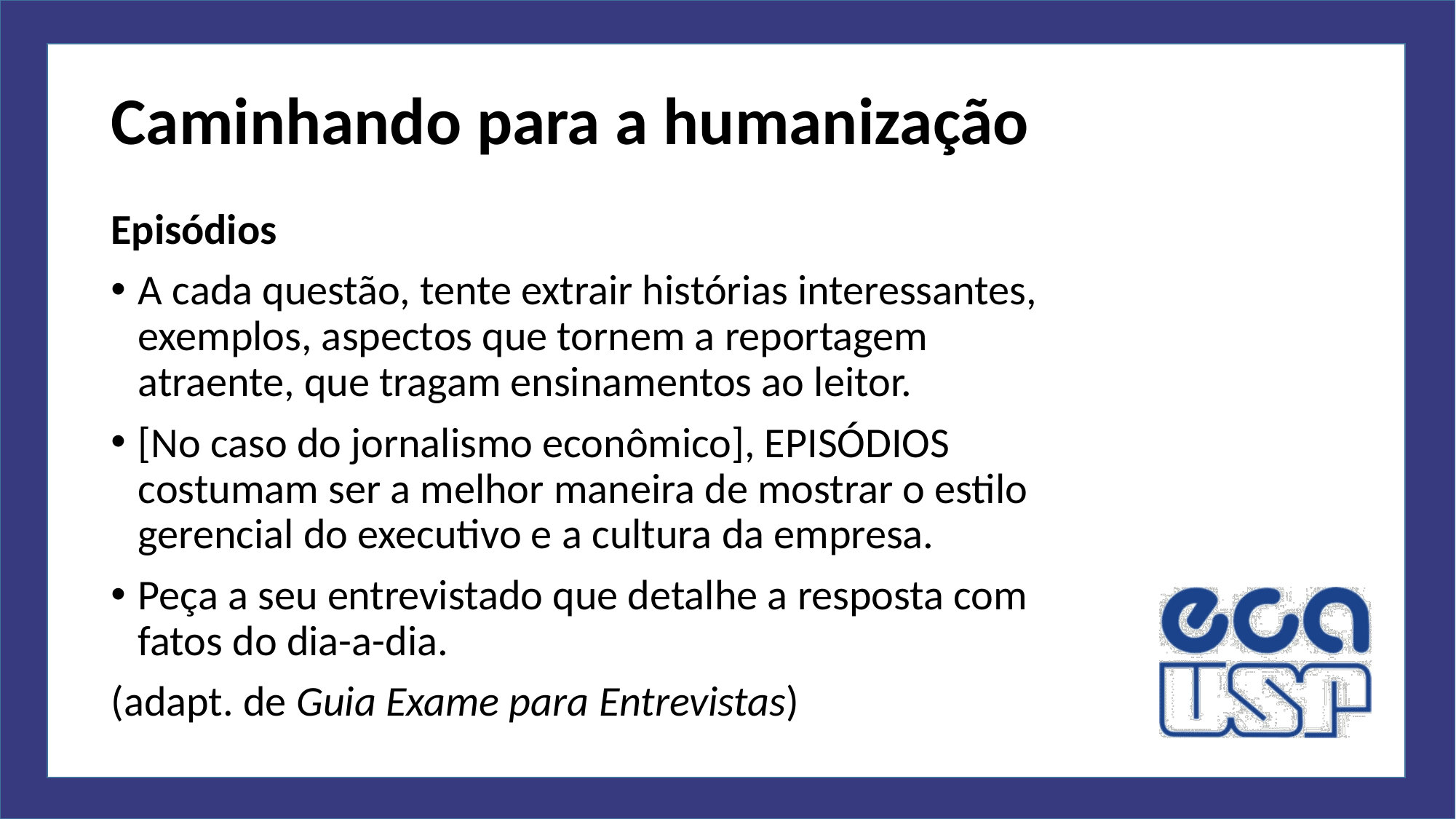

# Caminhando para a humanização
Episódios
A cada questão, tente extrair histórias interessantes, exemplos, aspectos que tornem a reportagem atraente, que tragam ensinamentos ao leitor.
[No caso do jornalismo econômico], EPISÓDIOS costumam ser a melhor maneira de mostrar o estilo gerencial do executivo e a cultura da empresa.
Peça a seu entrevistado que detalhe a resposta com fatos do dia-a-dia.
(adapt. de Guia Exame para Entrevistas)